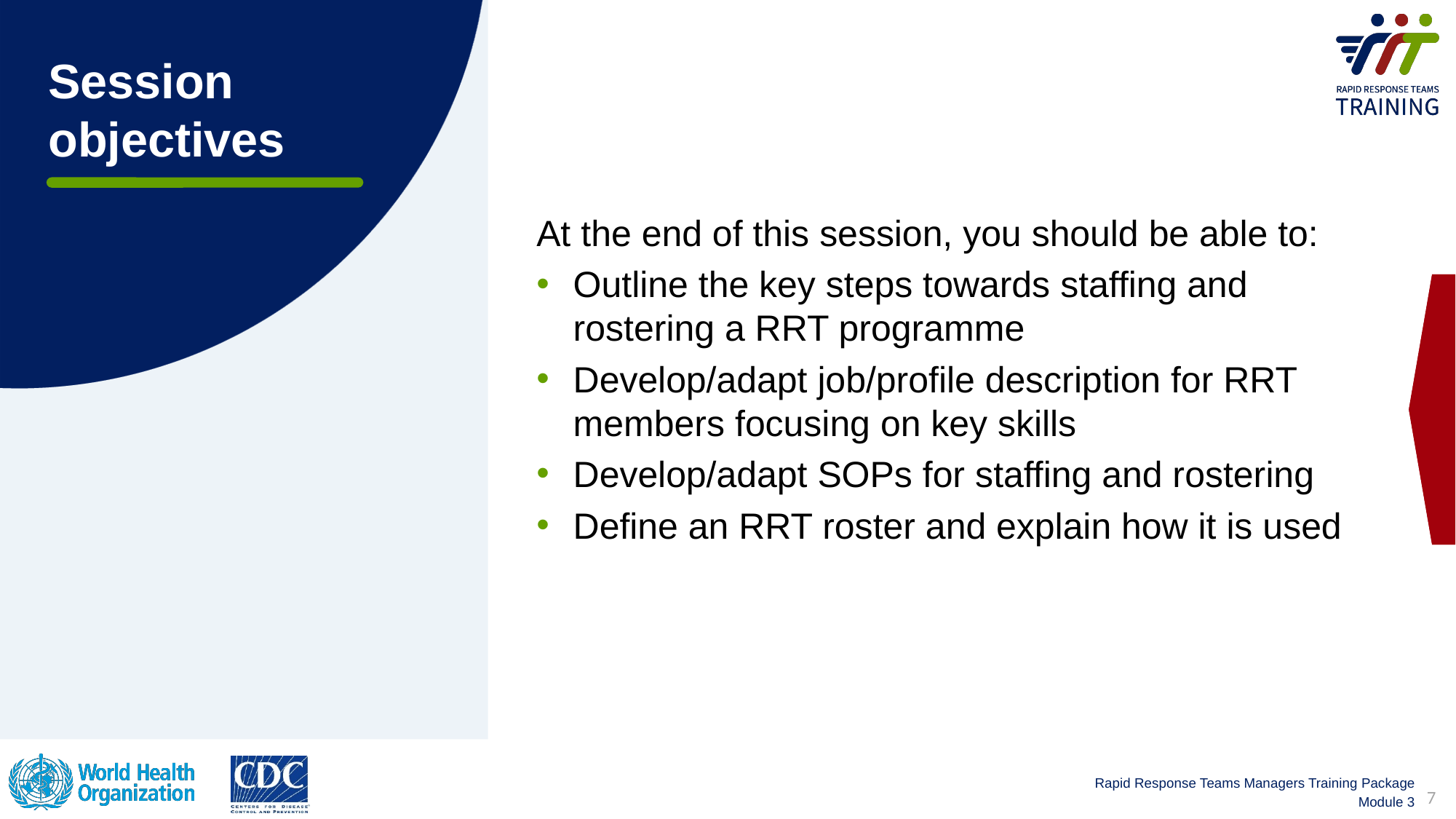

Session objectives
At the end of this session, you should be able to:
Outline the key steps towards staffing and rostering a RRT programme
Develop/adapt job/profile description for RRT members focusing on key skills
Develop/adapt SOPs for staffing and rostering
Define an RRT roster and explain how it is used

7